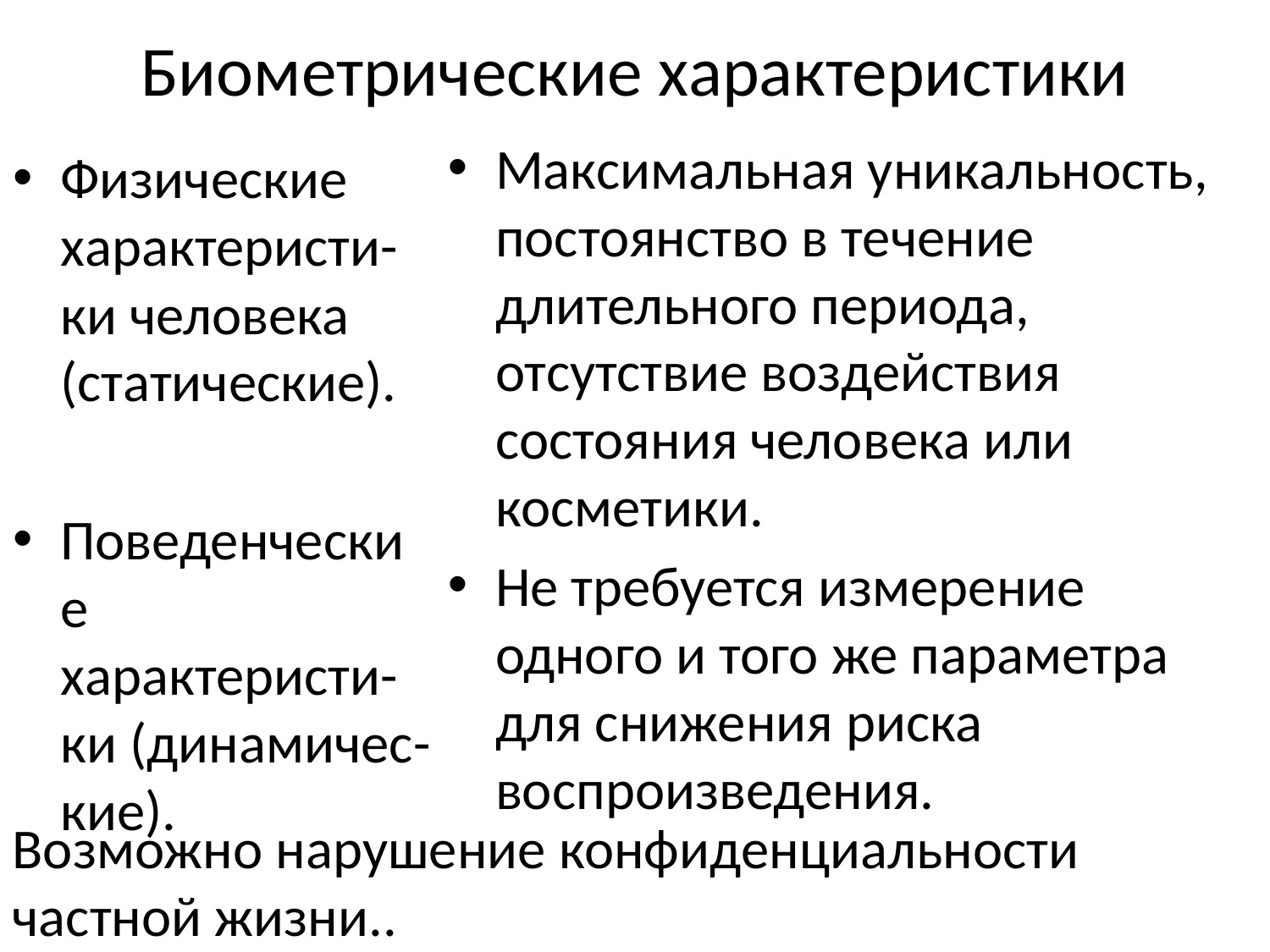

# Биометрические характеристики
Максимальная уникальность, постоянство в течение длительного периода, отсутствие воздействия состояния человека или косметики.
Не требуется измерение одного и того же параметра для снижения риска воспроизведения.

Физические характеристи-ки человека (статические).

Поведенческие характеристи-ки (динамичес-кие).
Возможно нарушение конфиденциальности
частной жизни..